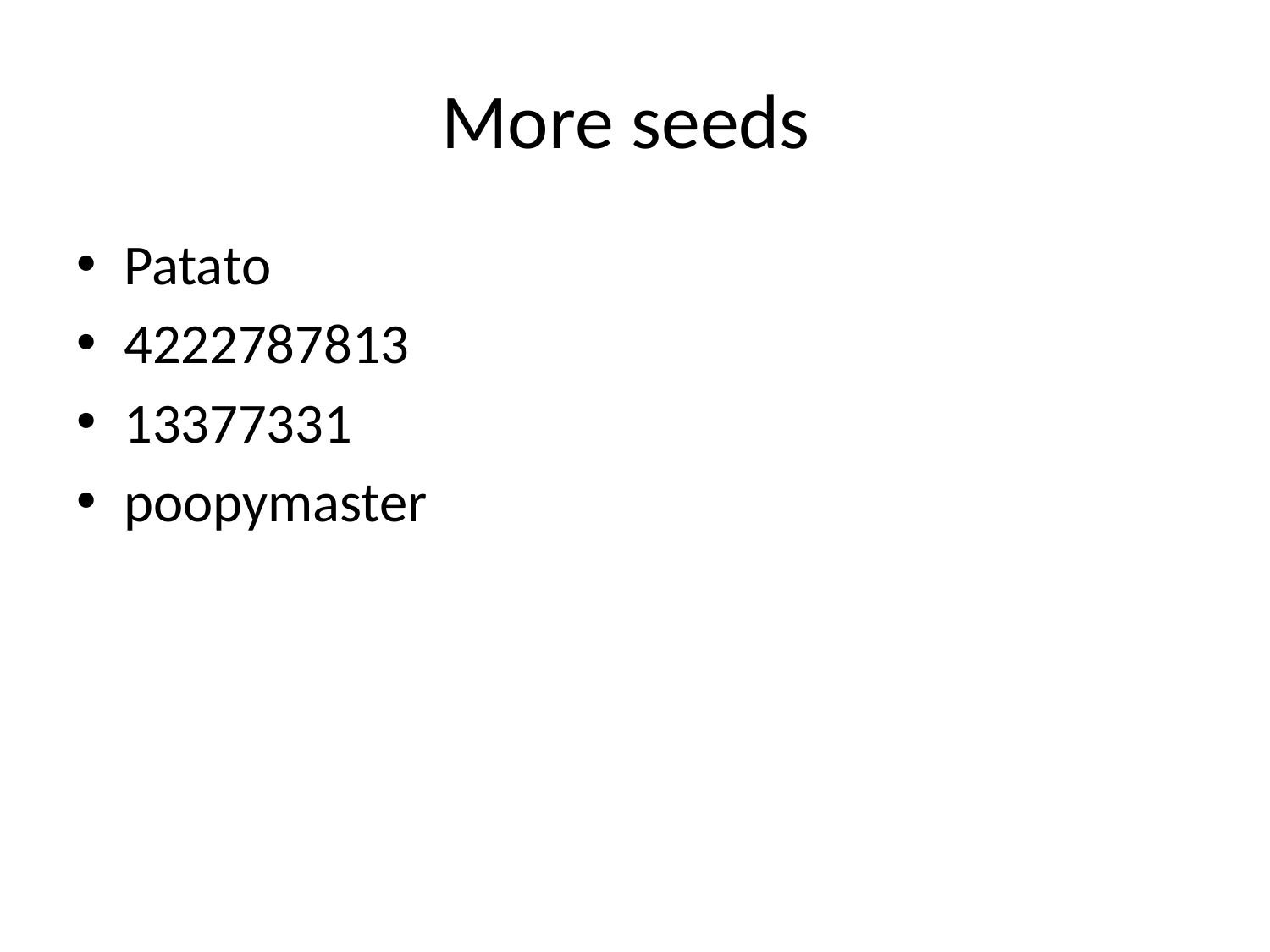

# More seeds
Patato
4222787813
13377331
poopymaster